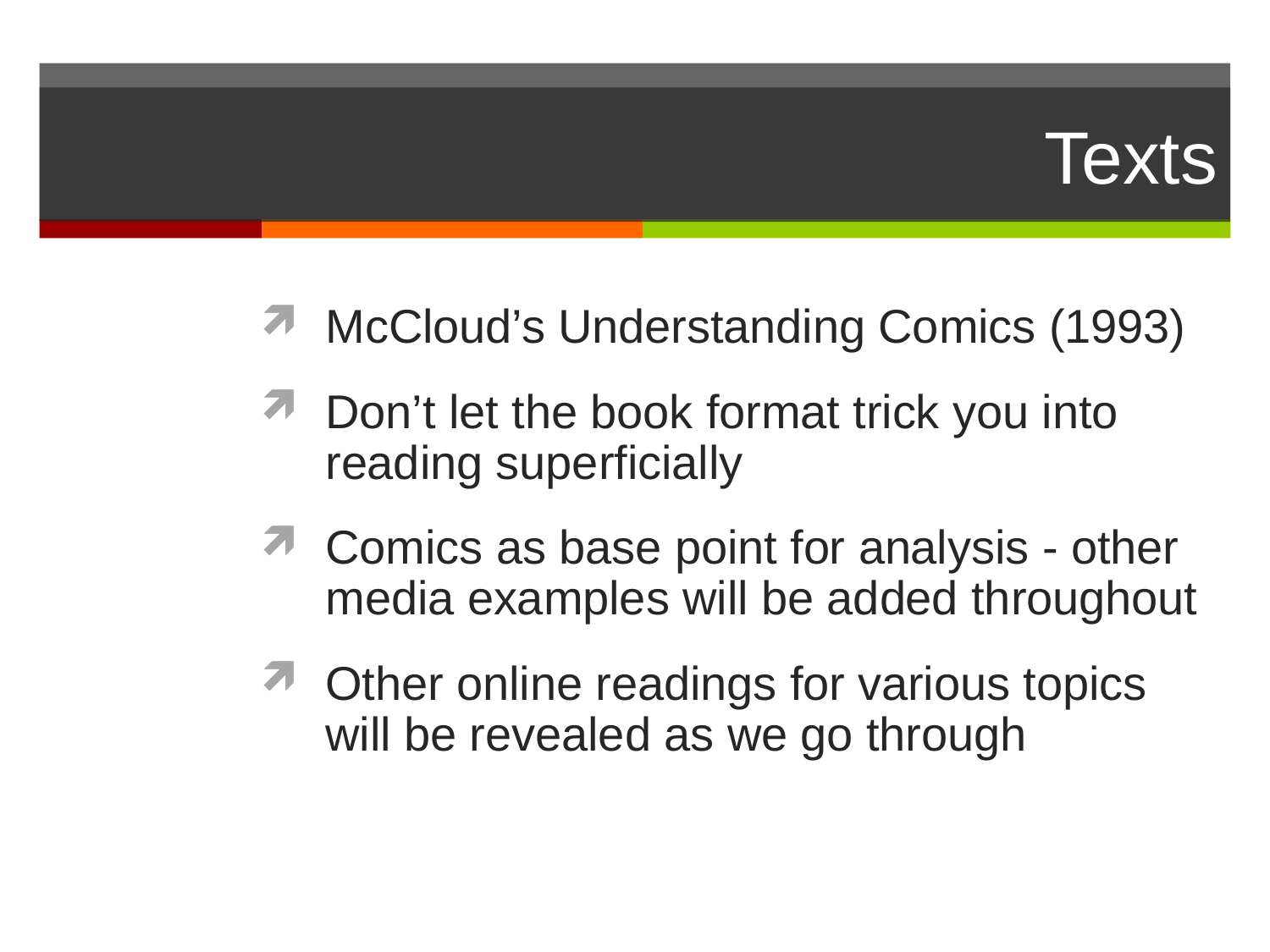

# Texts
McCloud’s Understanding Comics (1993)
Don’t let the book format trick you into reading superficially
Comics as base point for analysis - other media examples will be added throughout
Other online readings for various topics will be revealed as we go through